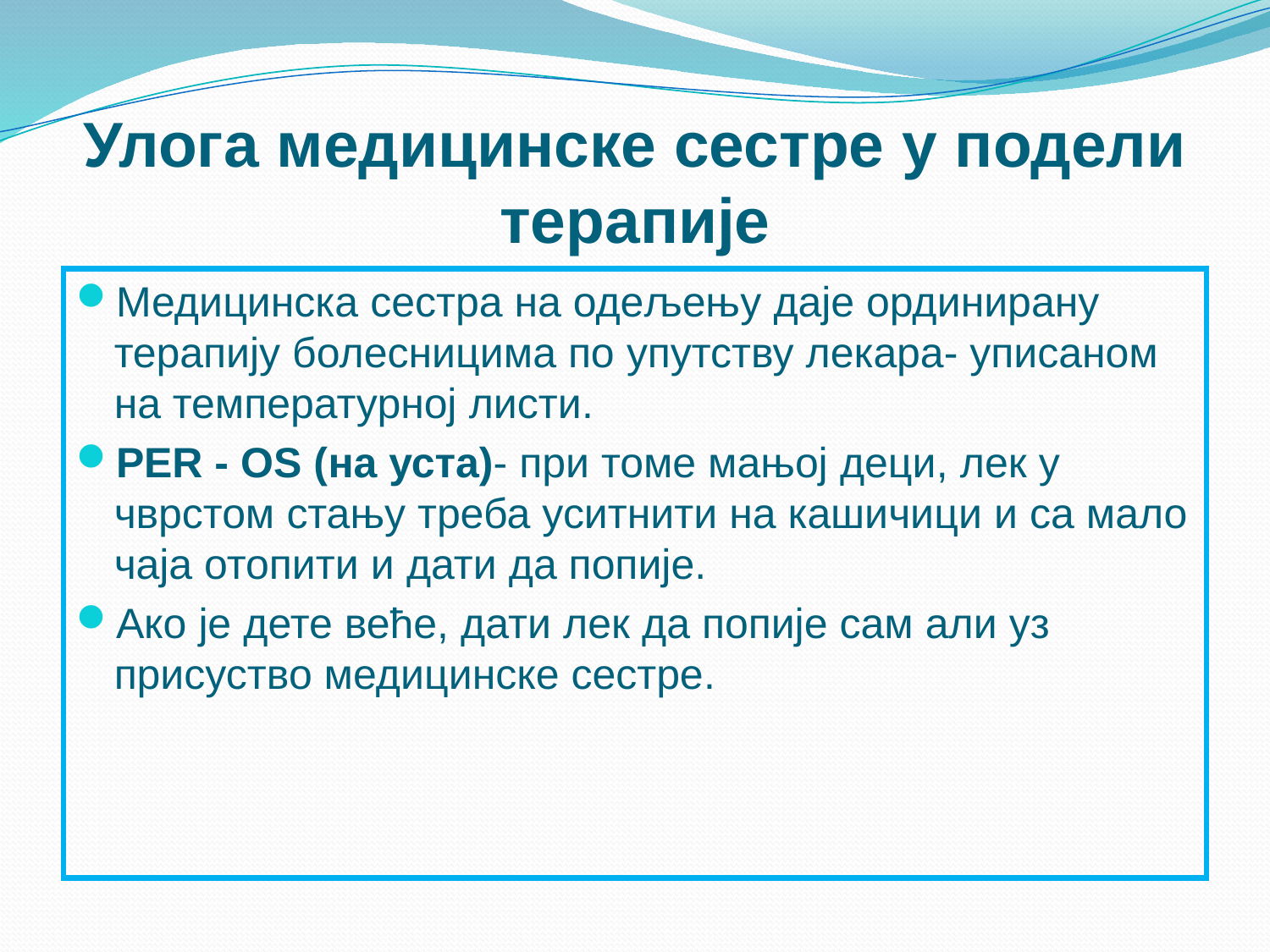

# Улога медицинске сестре у подели терапије
Медицинска сестра на одељењу даје ординирану терапију болесницима по упутству лекара- уписаном на температурној листи.
PER - OS (на уста)- при томе мањој деци, лек у чврстом стању треба уситнити на кашичици и са мало чаја отопити и дати да попије.
Ако је дете веће, дати лек да попије сам али уз присуство медицинске сестре.